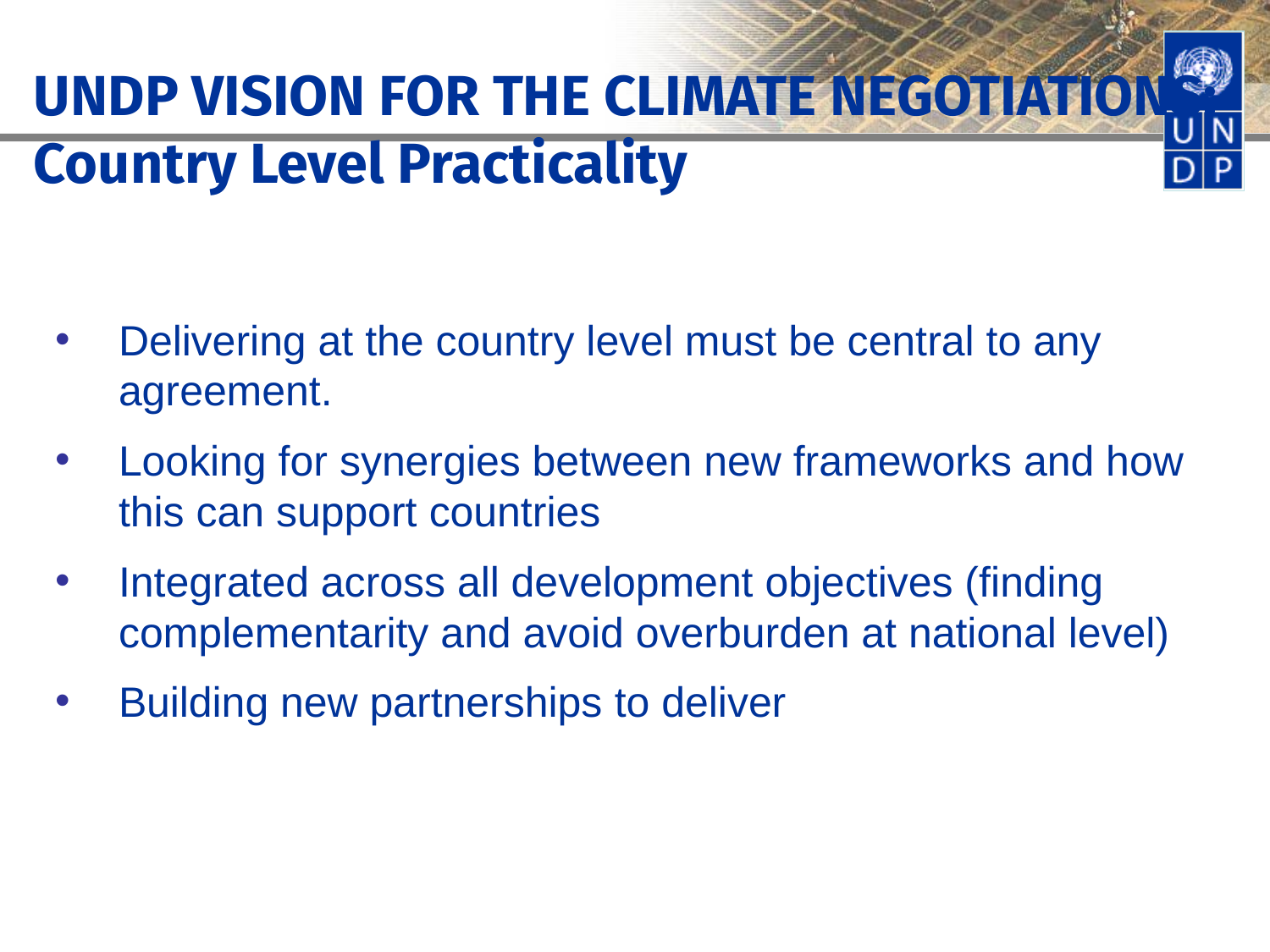

UNDP VISION FOR THE CLIMATE NEGOTIATIONS: Country Level Practicality
Delivering at the country level must be central to any agreement.
Looking for synergies between new frameworks and how this can support countries
Integrated across all development objectives (finding complementarity and avoid overburden at national level)
Building new partnerships to deliver